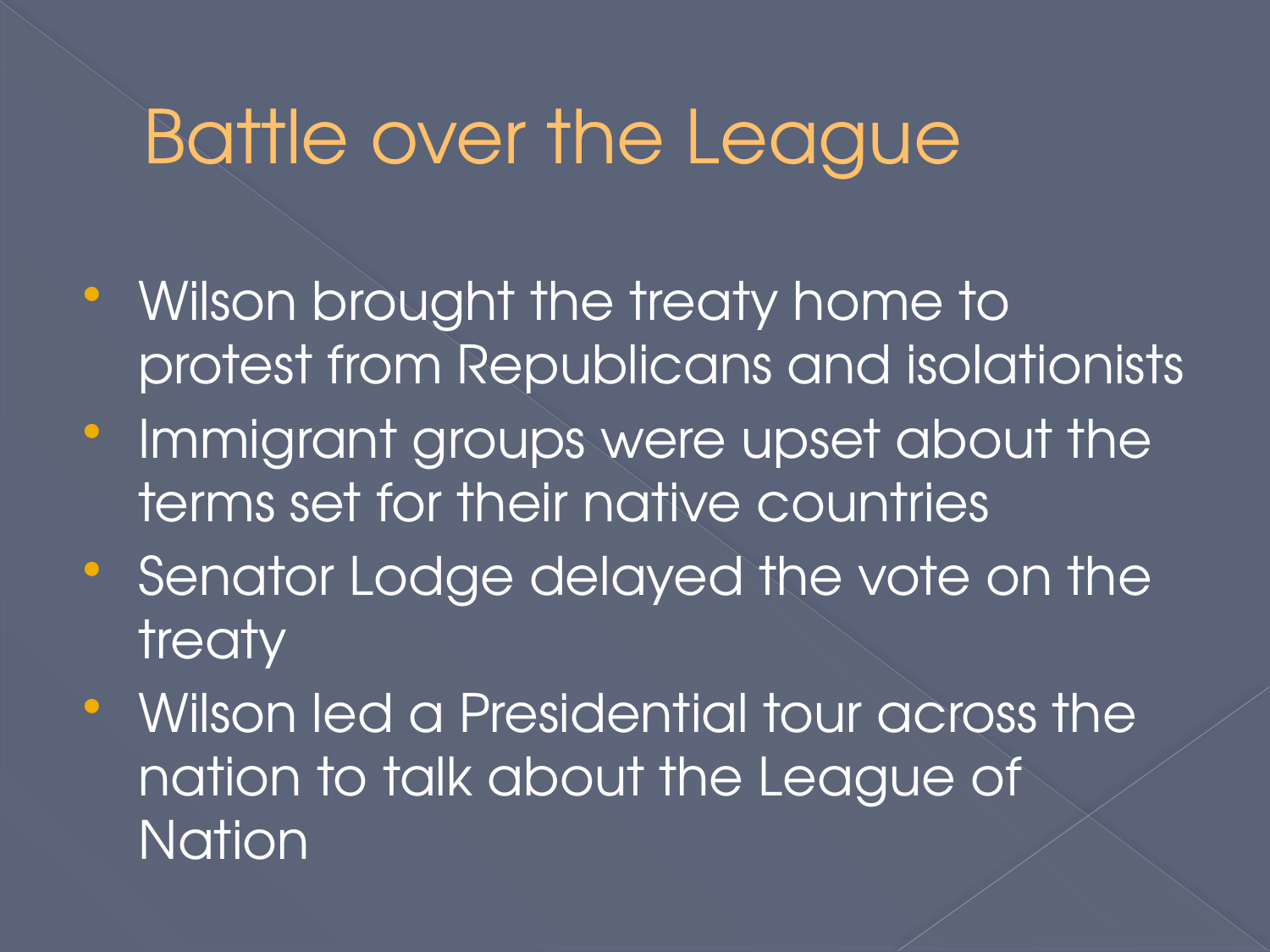

# Battle over the League
Wilson brought the treaty home to protest from Republicans and isolationists
Immigrant groups were upset about the terms set for their native countries
Senator Lodge delayed the vote on the treaty
Wilson led a Presidential tour across the nation to talk about the League of Nation